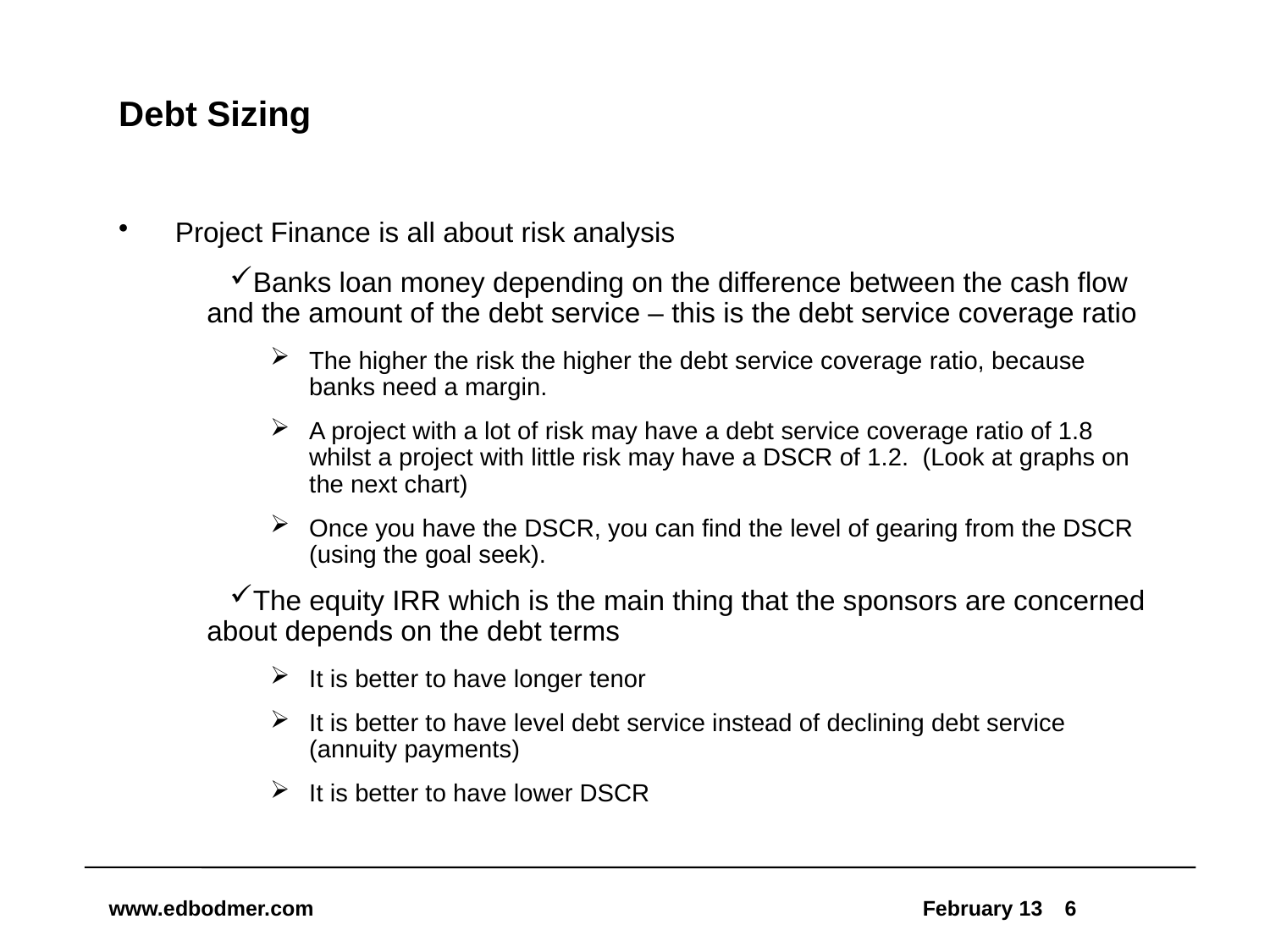

# Debt Sizing
Project Finance is all about risk analysis
Banks loan money depending on the difference between the cash flow and the amount of the debt service – this is the debt service coverage ratio
The higher the risk the higher the debt service coverage ratio, because banks need a margin.
A project with a lot of risk may have a debt service coverage ratio of 1.8 whilst a project with little risk may have a DSCR of 1.2.  (Look at graphs on the next chart)
Once you have the DSCR, you can find the level of gearing from the DSCR (using the goal seek).
The equity IRR which is the main thing that the sponsors are concerned about depends on the debt terms
It is better to have longer tenor
It is better to have level debt service instead of declining debt service (annuity payments)
It is better to have lower DSCR